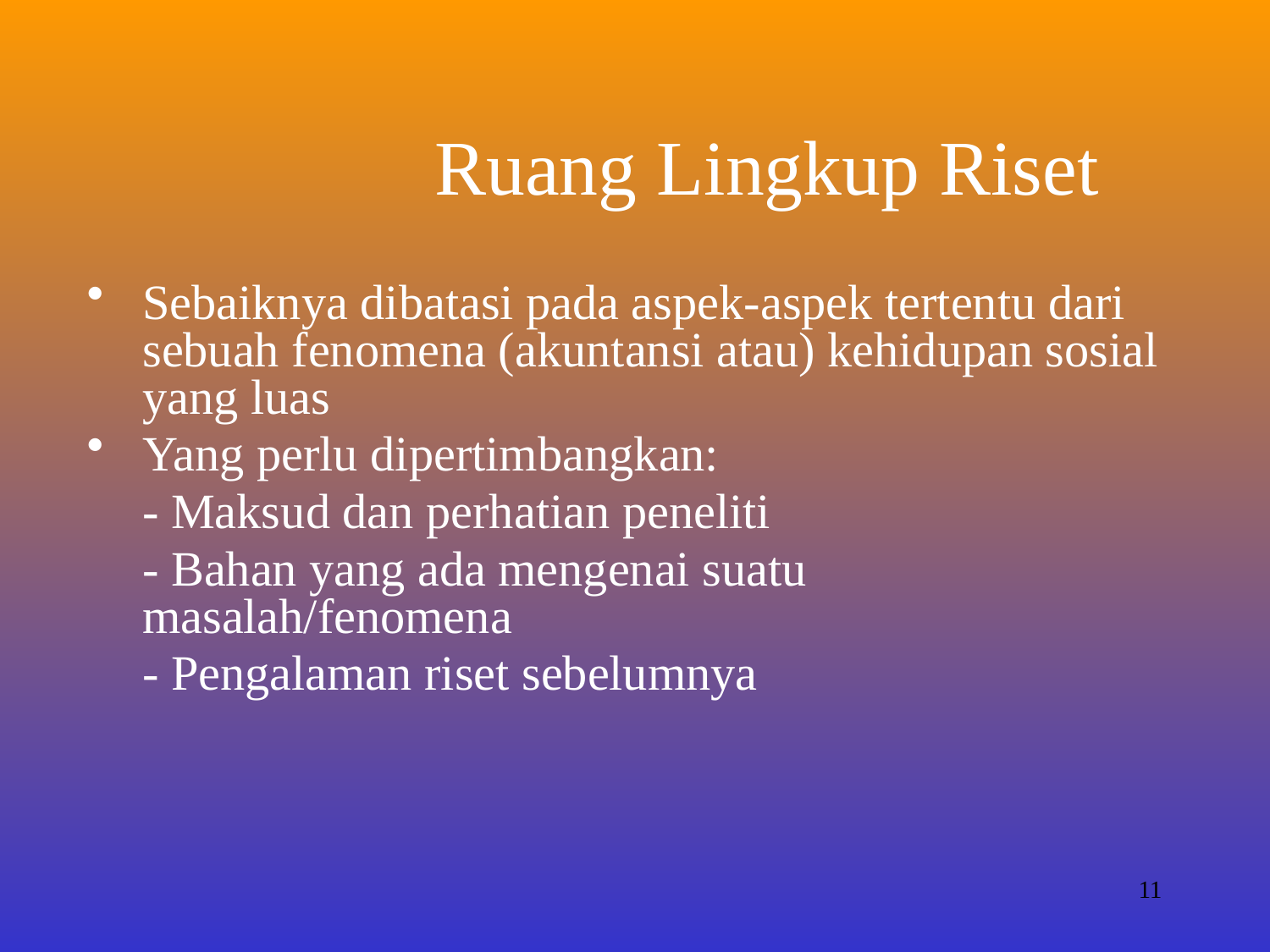

# Ruang Lingkup Riset
Sebaiknya dibatasi pada aspek-aspek tertentu dari sebuah fenomena (akuntansi atau) kehidupan sosial yang luas
Yang perlu dipertimbangkan:
	- Maksud dan perhatian peneliti
	- Bahan yang ada mengenai suatu              	masalah/fenomena
	- Pengalaman riset sebelumnya

11